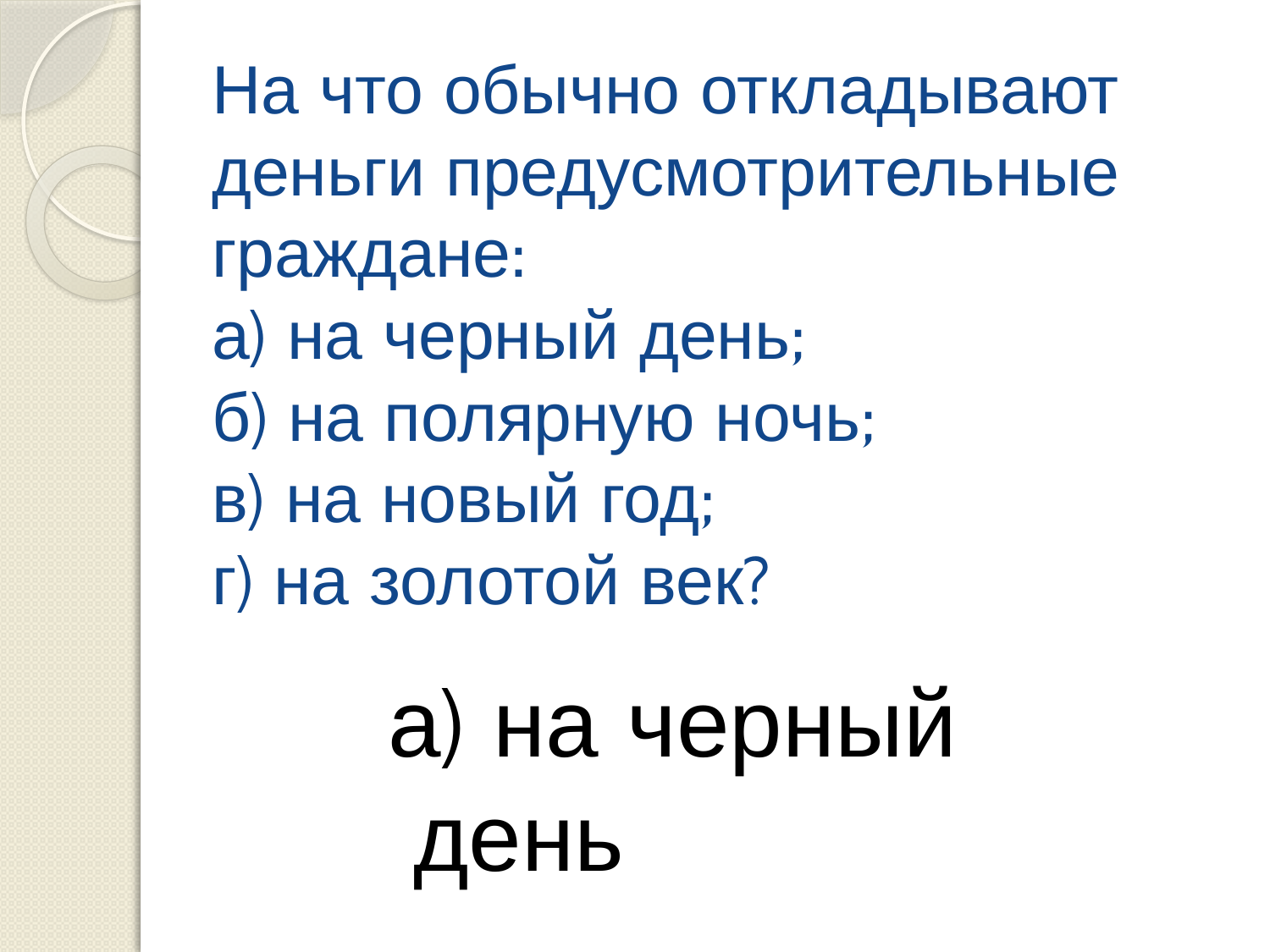

# На что обычно откладывают деньги предусмотрительные граждане: а) на черный день; б) на полярную ночь; в) на новый год; г) на золотой век?
а) на черный день